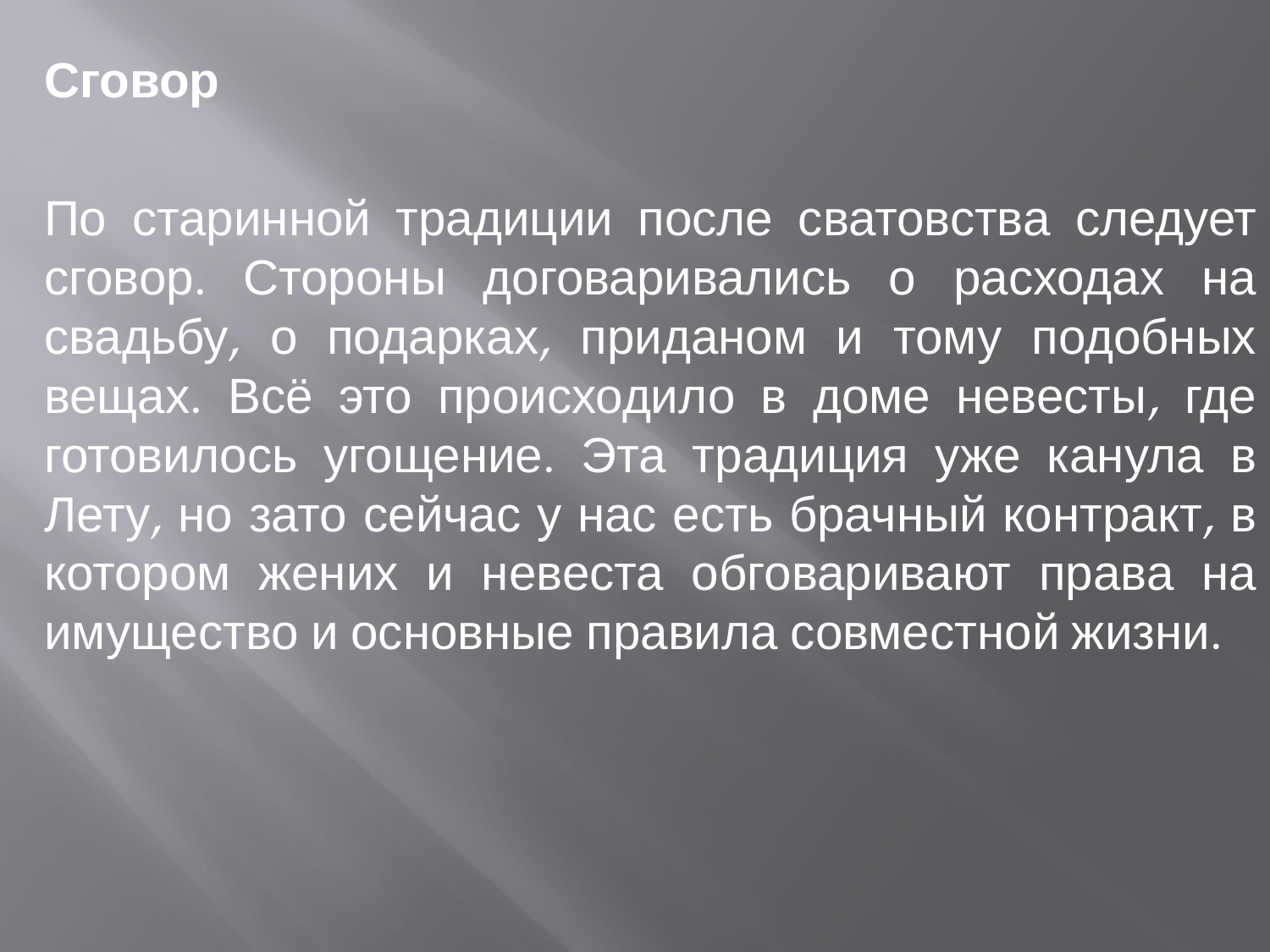

Сговор

По старинной традиции после сватовства следует сговор. Стороны договаривались о расходах на свадьбу, о подарках, приданом и тому подобных вещах. Всё это происходило в доме невесты, где готовилось угощение. Эта традиция уже канула в Лету, но зато сейчас у нас есть брачный контракт, в котором жених и невеста обговаривают права на имущество и основные правила совместной жизни.